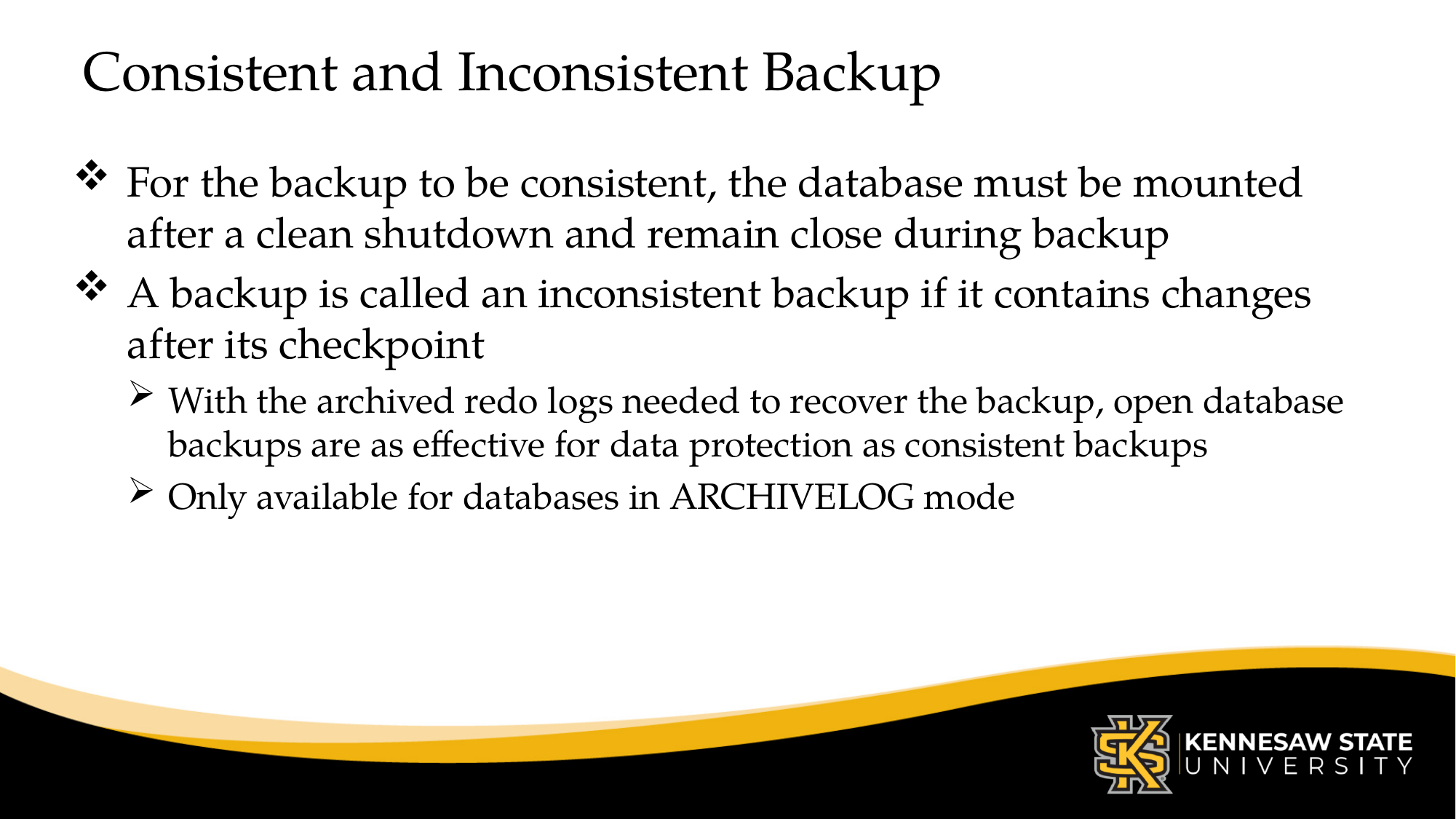

# Consistent and Inconsistent Backup
For the backup to be consistent, the database must be mounted after a clean shutdown and remain close during backup
A backup is called an inconsistent backup if it contains changes after its checkpoint
With the archived redo logs needed to recover the backup, open database backups are as effective for data protection as consistent backups
Only available for databases in ARCHIVELOG mode